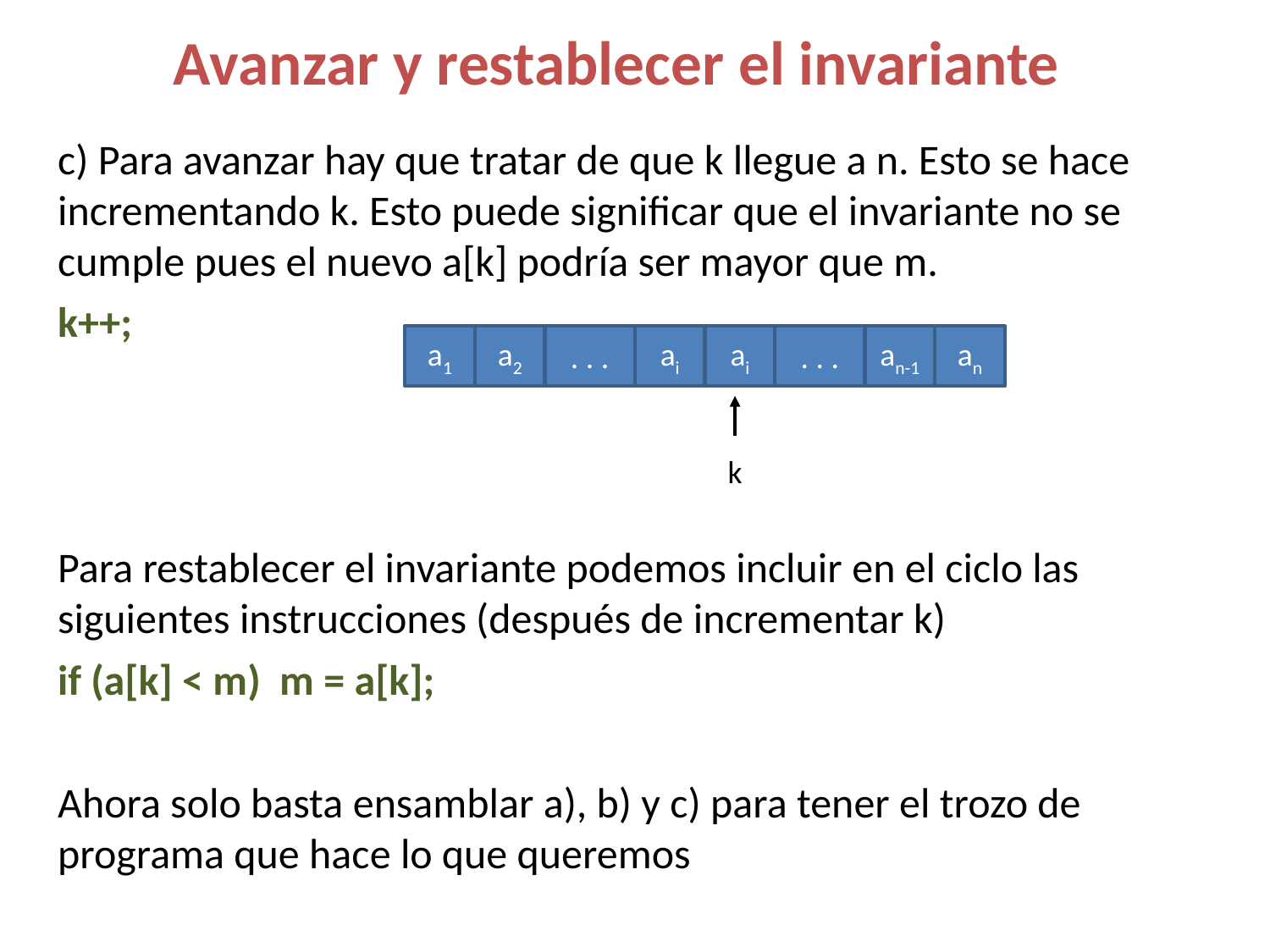

# Avanzar y restablecer el invariante
c) Para avanzar hay que tratar de que k llegue a n. Esto se hace incrementando k. Esto puede significar que el invariante no se cumple pues el nuevo a[k] podría ser mayor que m.
k++;

Para restablecer el invariante podemos incluir en el ciclo las siguientes instrucciones (después de incrementar k)
if (a[k] < m)  m = a[k];

Ahora solo basta ensamblar a), b) y c) para tener el trozo de programa que hace lo que queremos

a1
a2
. . .
ai
ai
. . .
an-1
an
k